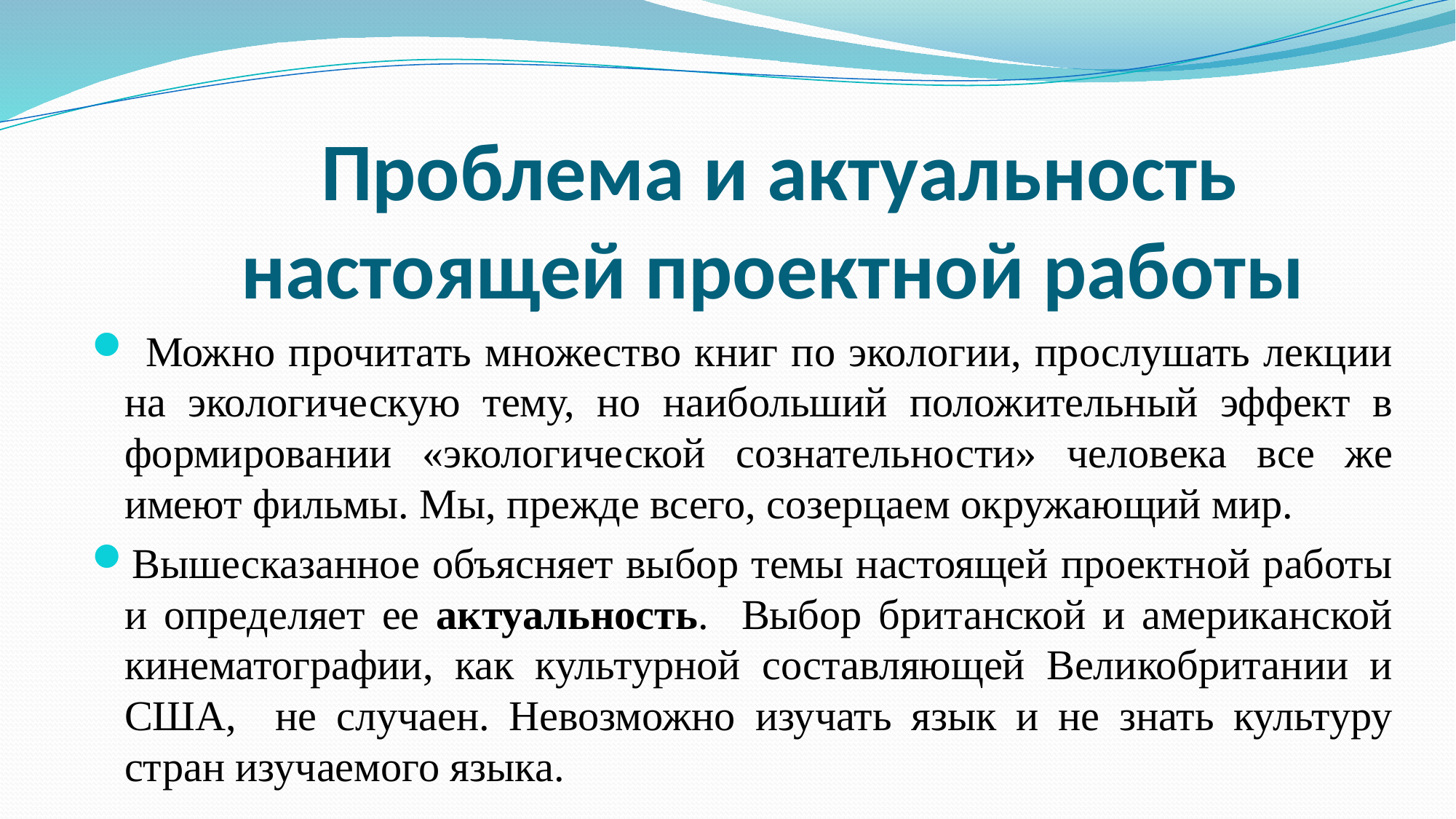

Проблема и актуальность настоящей проектной работы
 Можно прочитать множество книг по экологии, прослушать лекции на экологическую тему, но наибольший положительный эффект в формировании «экологической сознательности» человека все же имеют фильмы. Мы, прежде всего, созерцаем окружающий мир.
Вышесказанное объясняет выбор темы настоящей проектной работы и определяет ее актуальность.  Выбор британской и американской кинематографии, как культурной составляющей Великобритании и США,  не случаен. Невозможно изучать язык и не знать культуру стран изучаемого языка.